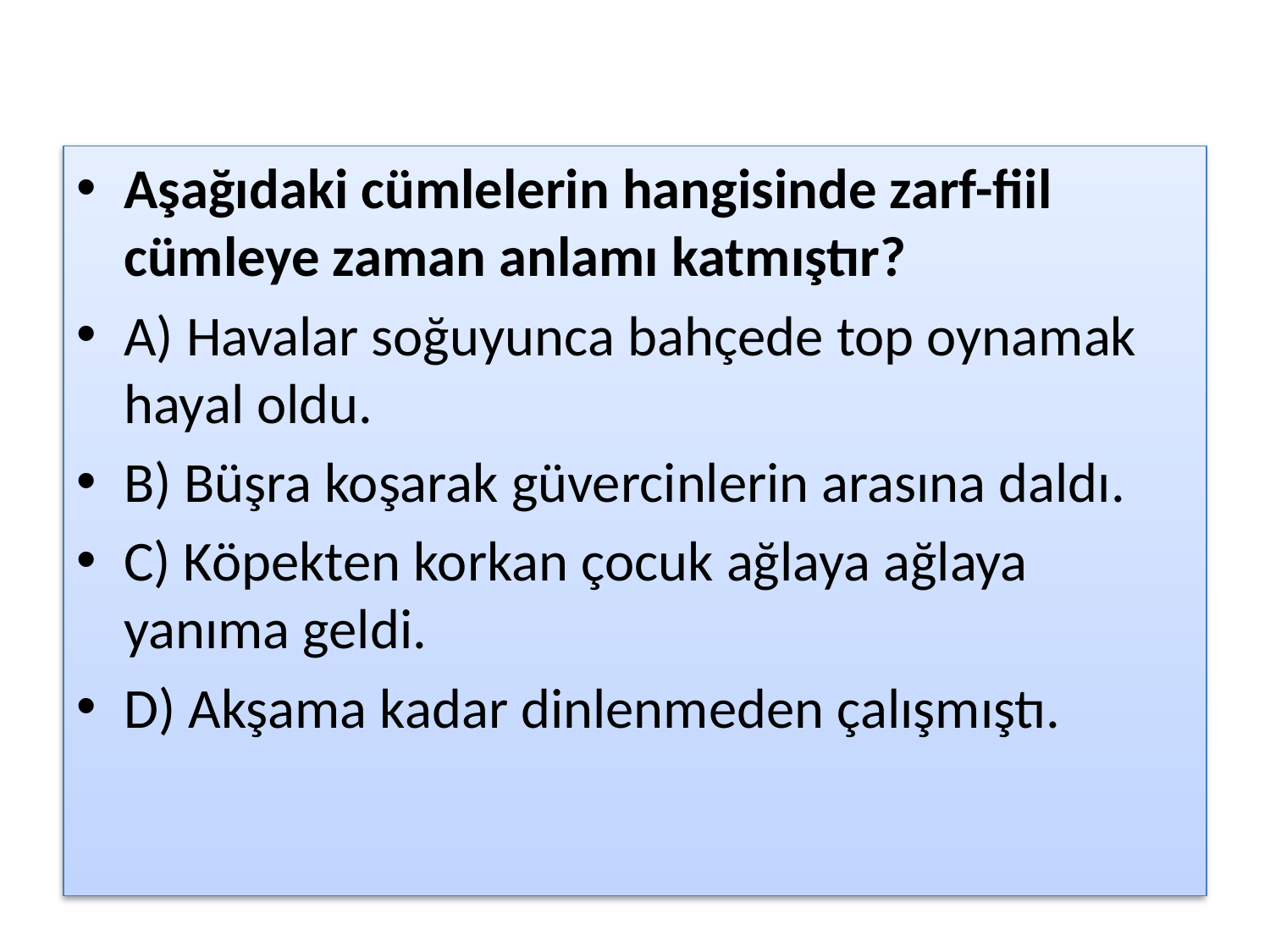

#
Aşağıdaki cümlelerin hangisinde zarf-fiil cümleye zaman anlamı katmıştır?
A) Havalar soğuyunca bahçede top oynamak hayal oldu.
B) Büşra koşarak güvercinlerin arasına daldı.
C) Köpekten korkan çocuk ağlaya ağlaya yanıma geldi.
D) Akşama kadar dinlenmeden çalışmıştı.